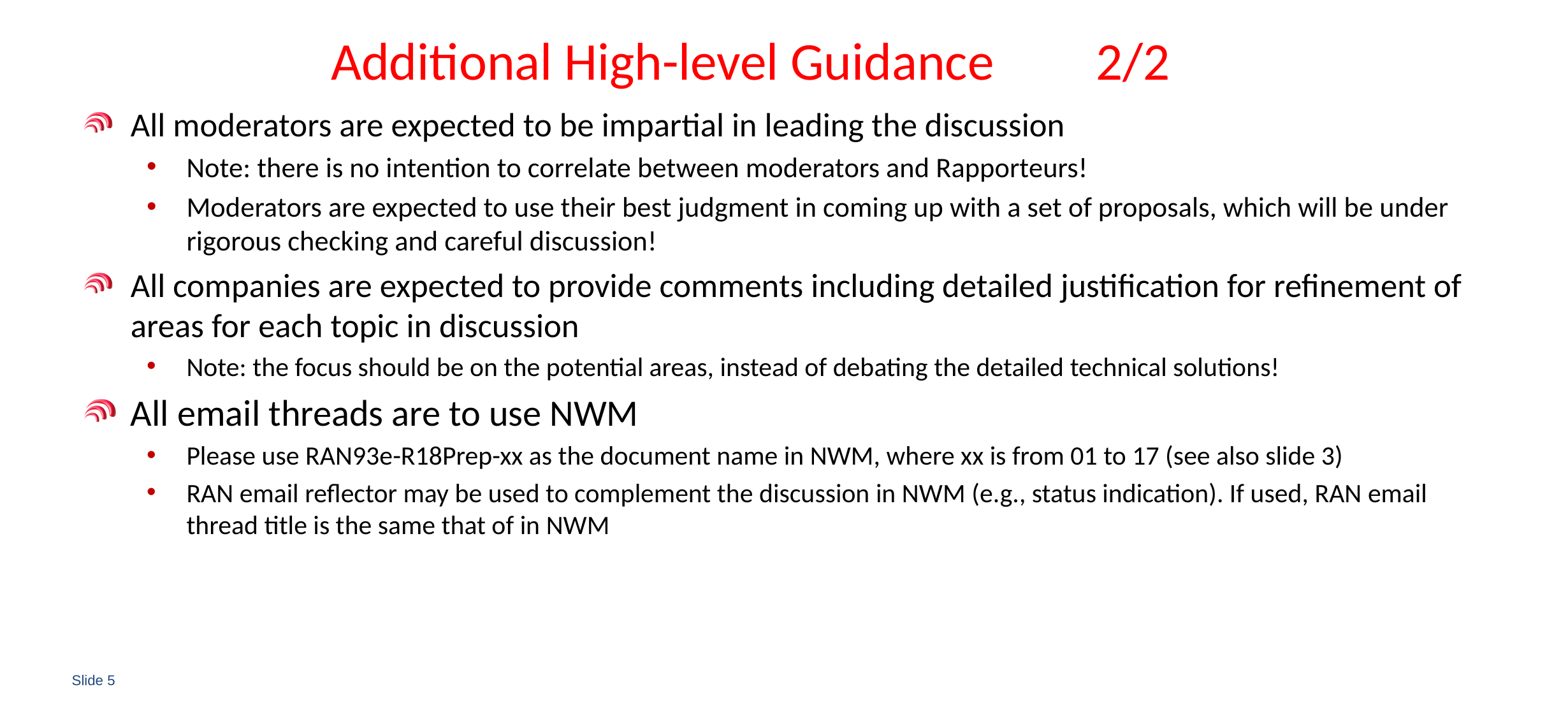

# Additional High-level Guidance		2/2
All moderators are expected to be impartial in leading the discussion
Note: there is no intention to correlate between moderators and Rapporteurs!
Moderators are expected to use their best judgment in coming up with a set of proposals, which will be under rigorous checking and careful discussion!
All companies are expected to provide comments including detailed justification for refinement of areas for each topic in discussion
Note: the focus should be on the potential areas, instead of debating the detailed technical solutions!
All email threads are to use NWM
Please use RAN93e-R18Prep-xx as the document name in NWM, where xx is from 01 to 17 (see also slide 3)
RAN email reflector may be used to complement the discussion in NWM (e.g., status indication). If used, RAN email thread title is the same that of in NWM